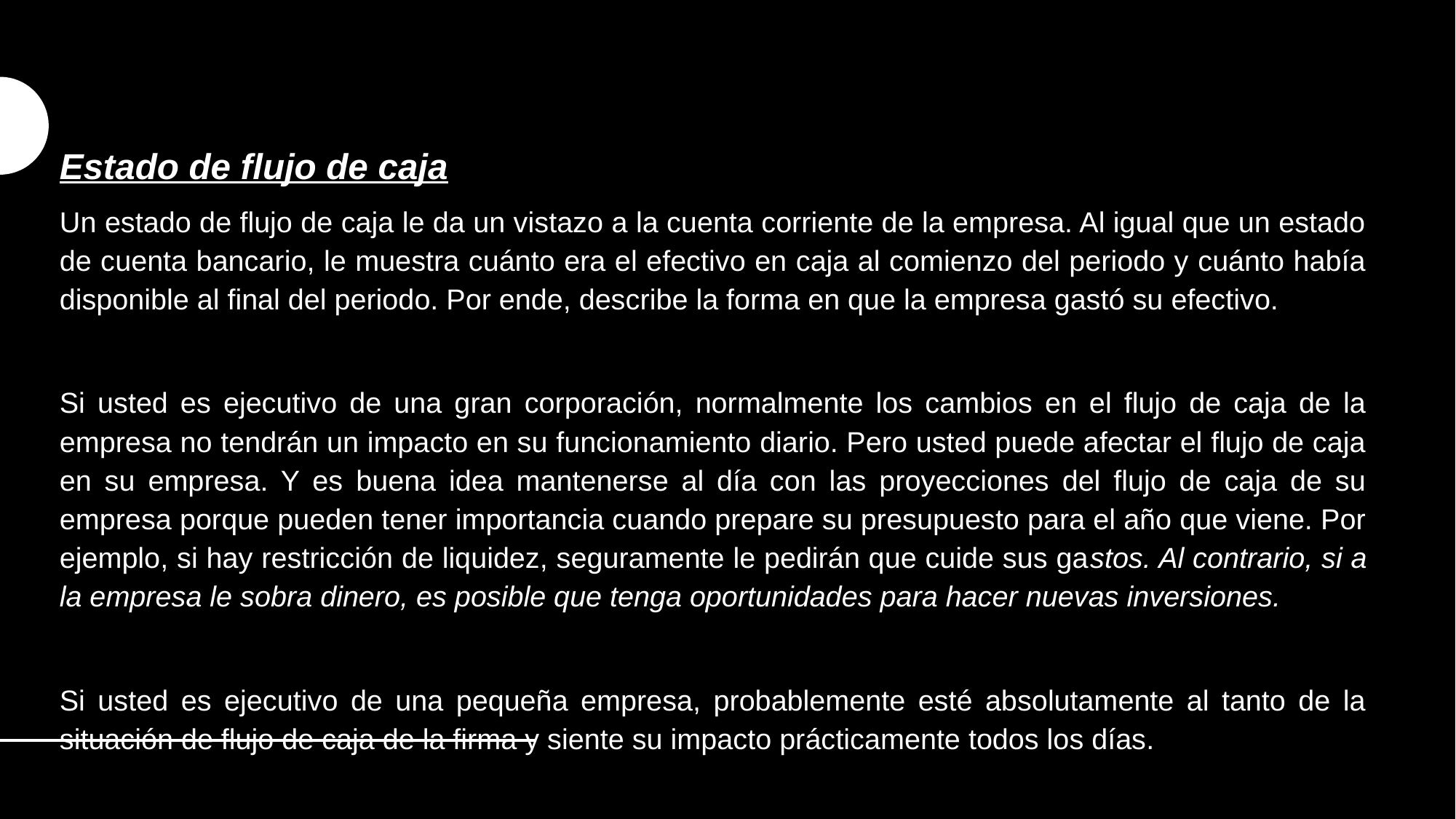

Estado de flujo de caja
Un estado de flujo de caja le da un vistazo a la cuenta corriente de la empresa. Al igual que un estado de cuenta bancario, le muestra cuánto era el efectivo en caja al comienzo del periodo y cuánto había disponible al final del periodo. Por ende, describe la forma en que la empresa gastó su efectivo.

Si usted es ejecutivo de una gran corporación, normalmente los cambios en el flujo de caja de la empresa no tendrán un impacto en su funcionamiento diario. Pero usted puede afectar el flujo de caja en su empresa. Y es buena idea mantenerse al día con las proyecciones del flujo de caja de su empresa porque pueden tener importancia cuando prepare su presupuesto para el año que viene. Por ejemplo, si hay restricción de liquidez, seguramente le pedirán que cuide sus gastos. Al contrario, si a la empresa le sobra dinero, es posible que tenga oportunidades para hacer nuevas inversiones.

Si usted es ejecutivo de una pequeña empresa, probablemente esté absolutamente al tanto de la situación de flujo de caja de la firma y siente su impacto prácticamente todos los días.